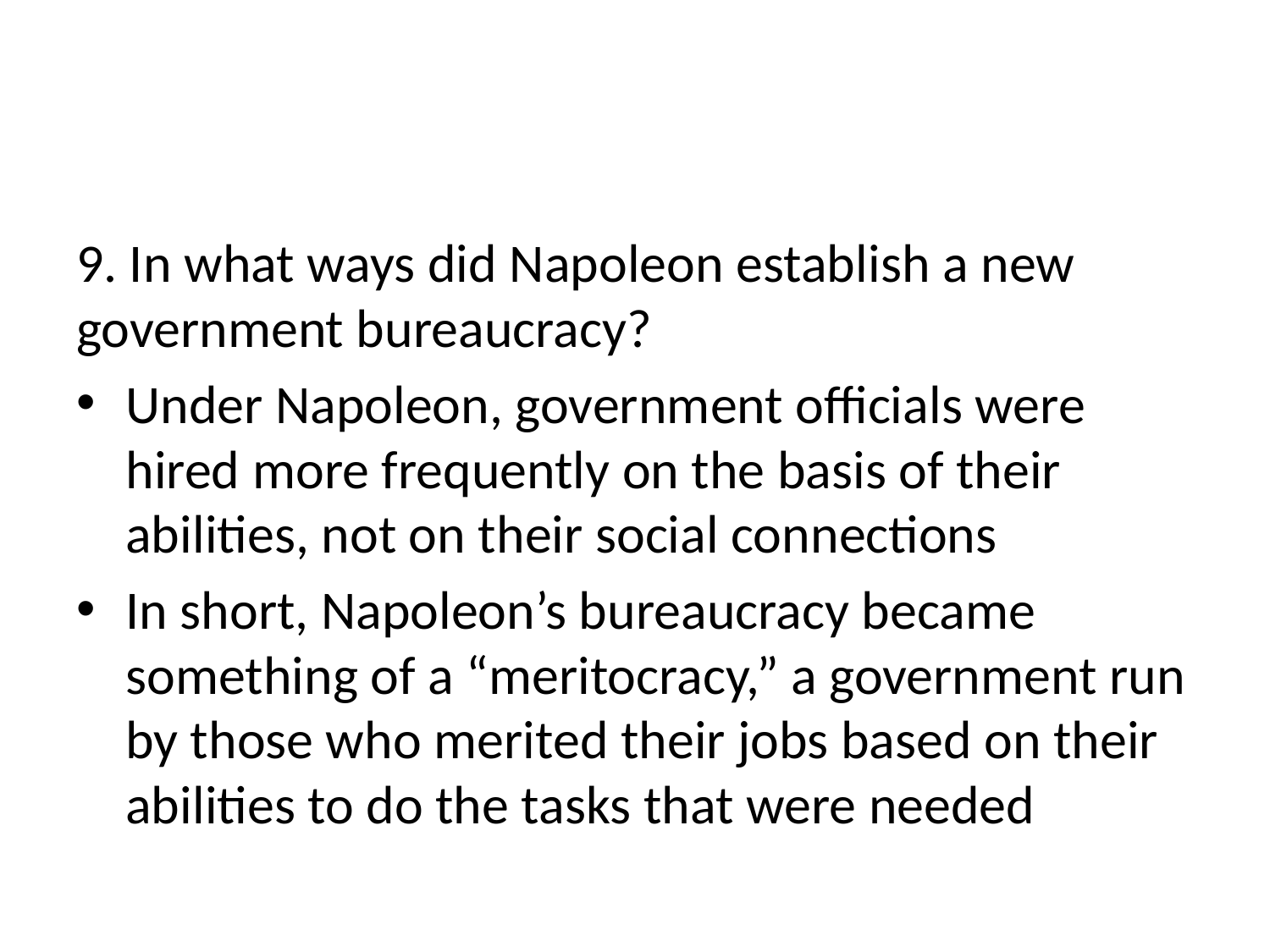

#
9. In what ways did Napoleon establish a new government bureaucracy?
Under Napoleon, government officials were hired more frequently on the basis of their abilities, not on their social connections
In short, Napoleon’s bureaucracy became something of a “meritocracy,” a government run by those who merited their jobs based on their abilities to do the tasks that were needed